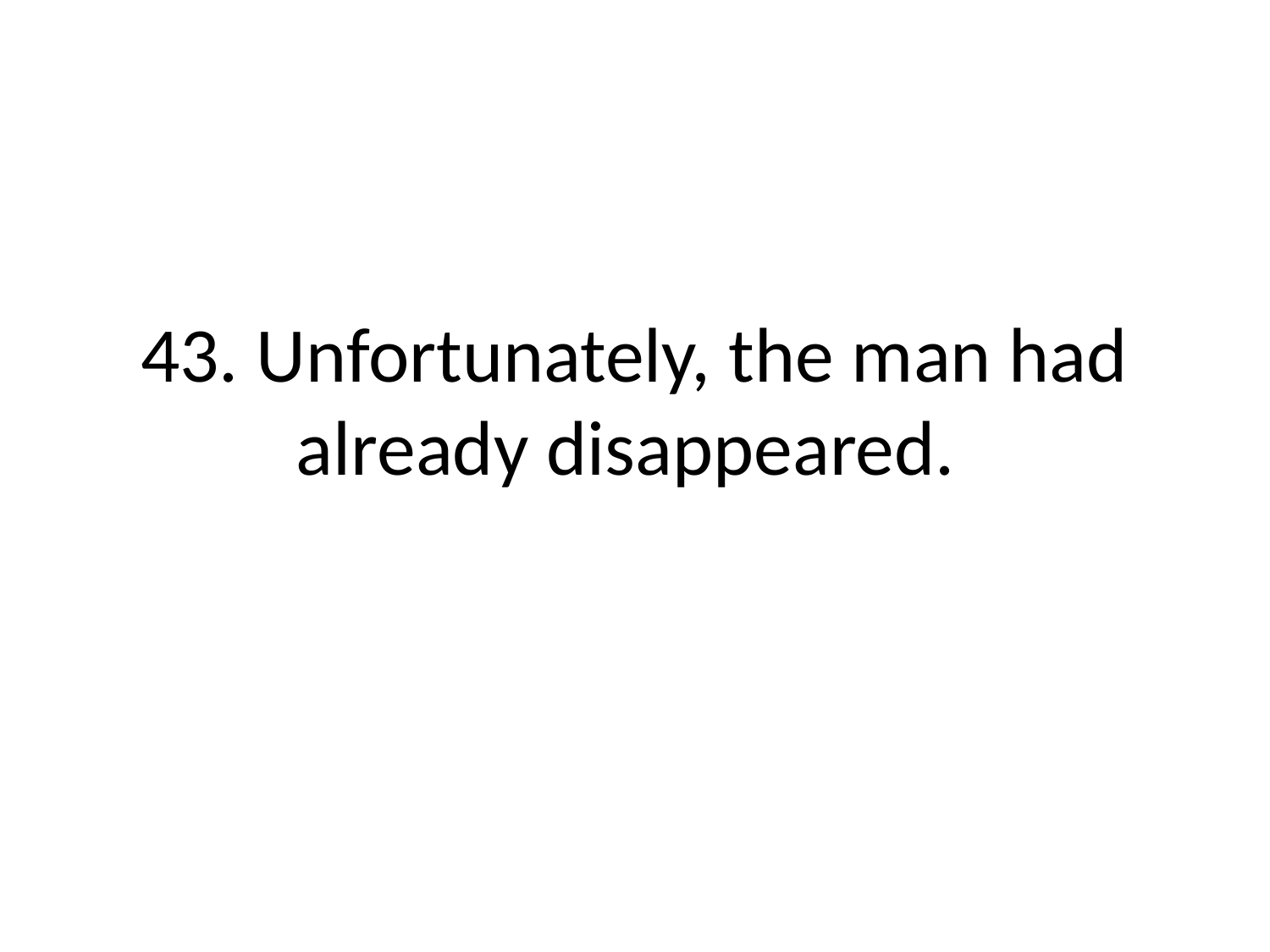

# 43. Unfortunately, the man had already disappeared.